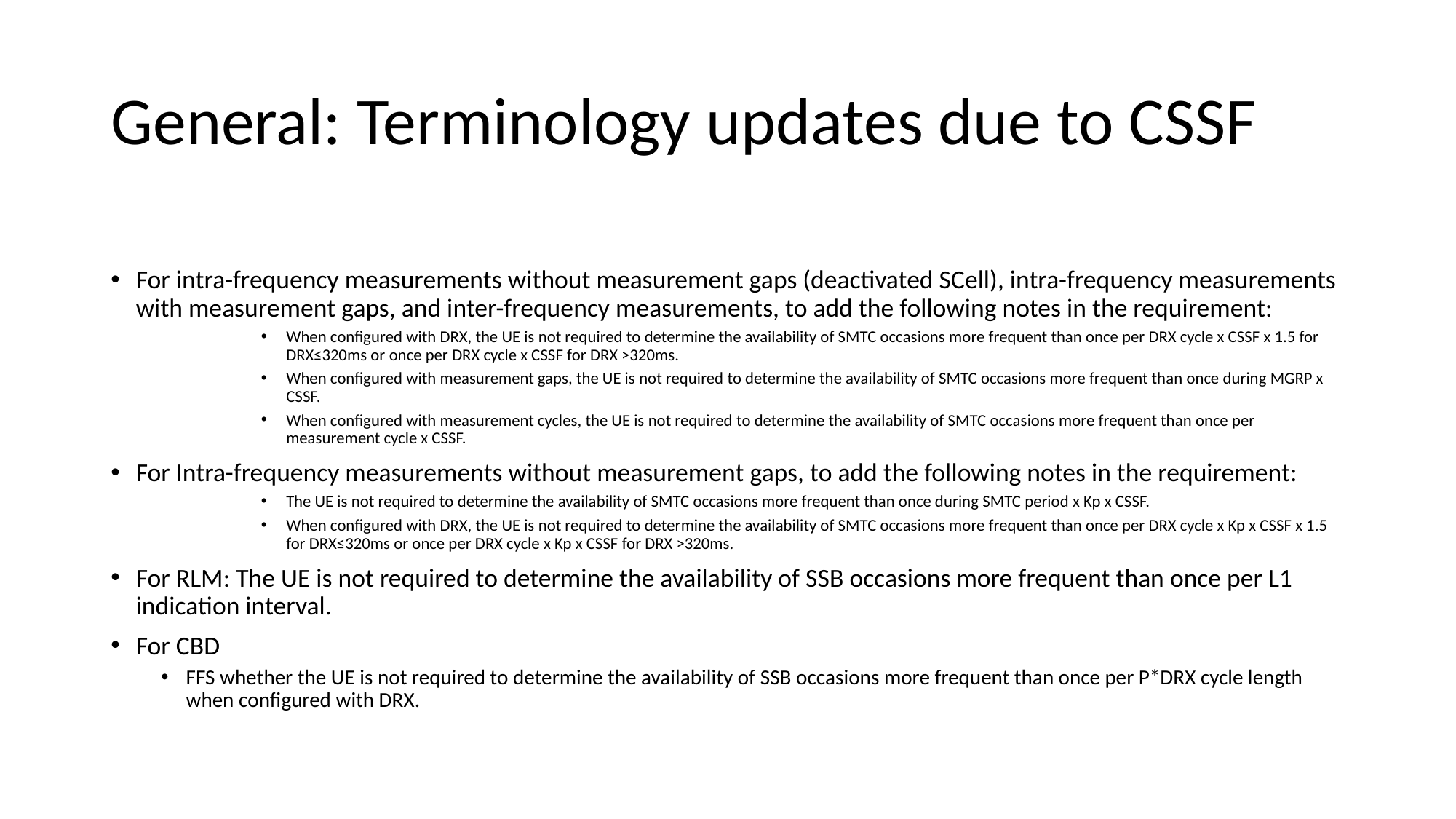

# General: Terminology updates due to CSSF

For intra-frequency measurements without measurement gaps (deactivated SCell), intra-frequency measurements with measurement gaps, and inter-frequency measurements, to add the following notes in the requirement:
When configured with DRX, the UE is not required to determine the availability of SMTC occasions more frequent than once per DRX cycle x CSSF x 1.5 for DRX≤320ms or once per DRX cycle x CSSF for DRX >320ms.
When configured with measurement gaps, the UE is not required to determine the availability of SMTC occasions more frequent than once during MGRP x CSSF.
When configured with measurement cycles, the UE is not required to determine the availability of SMTC occasions more frequent than once per measurement cycle x CSSF.
For Intra-frequency measurements without measurement gaps, to add the following notes in the requirement:
The UE is not required to determine the availability of SMTC occasions more frequent than once during SMTC period x Kp x CSSF.
When configured with DRX, the UE is not required to determine the availability of SMTC occasions more frequent than once per DRX cycle x Kp x CSSF x 1.5  for DRX≤320ms or once per DRX cycle x Kp x CSSF for DRX >320ms.
For RLM: The UE is not required to determine the availability of SSB occasions more frequent than once per L1 indication interval.
For CBD
FFS whether the UE is not required to determine the availability of SSB occasions more frequent than once per P*DRX cycle length when configured with DRX.